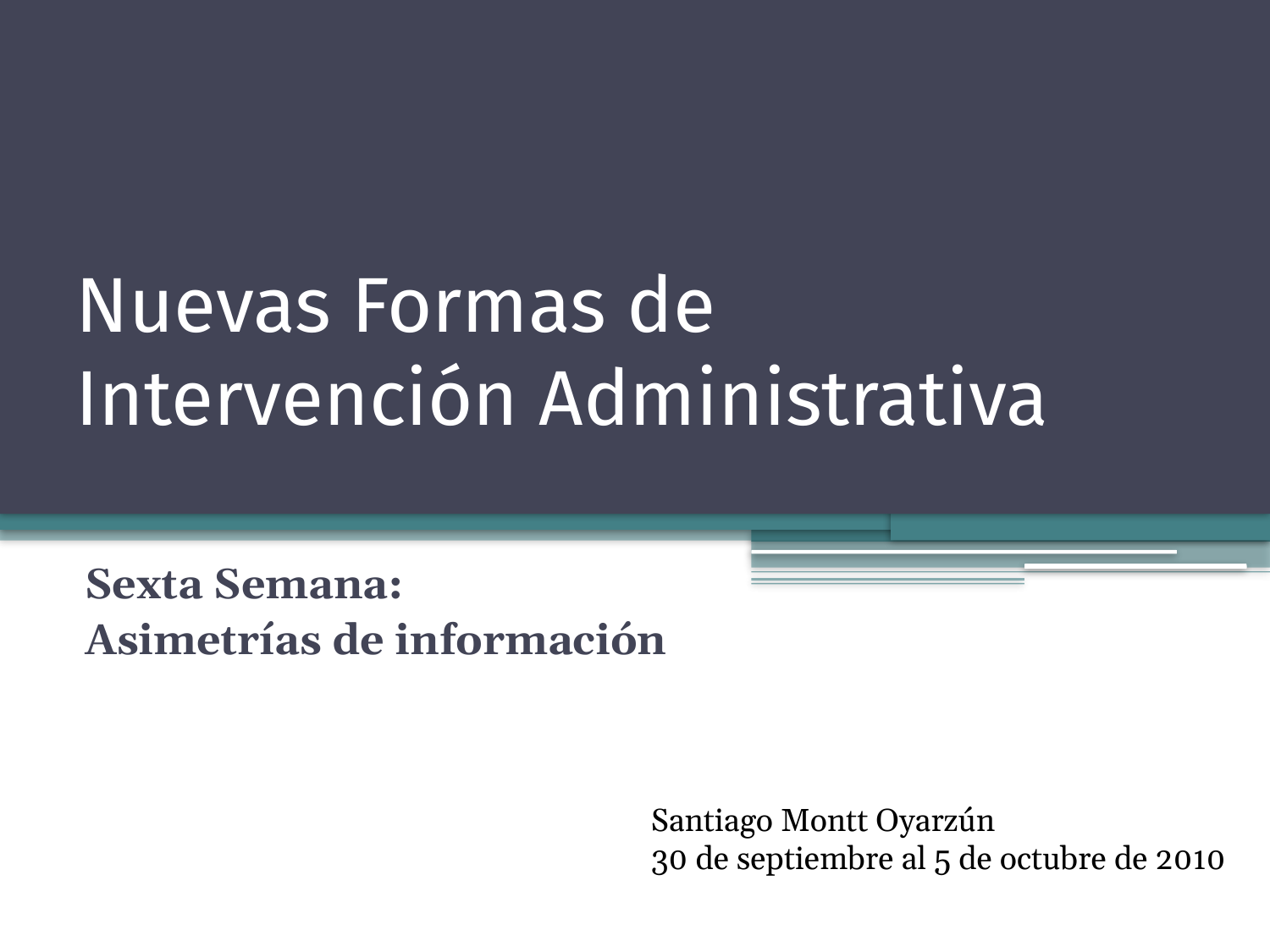

# Nuevas Formas de Intervención Administrativa
Sexta Semana:
Asimetrías de información
Santiago Montt Oyarzún
30 de septiembre al 5 de octubre de 2010